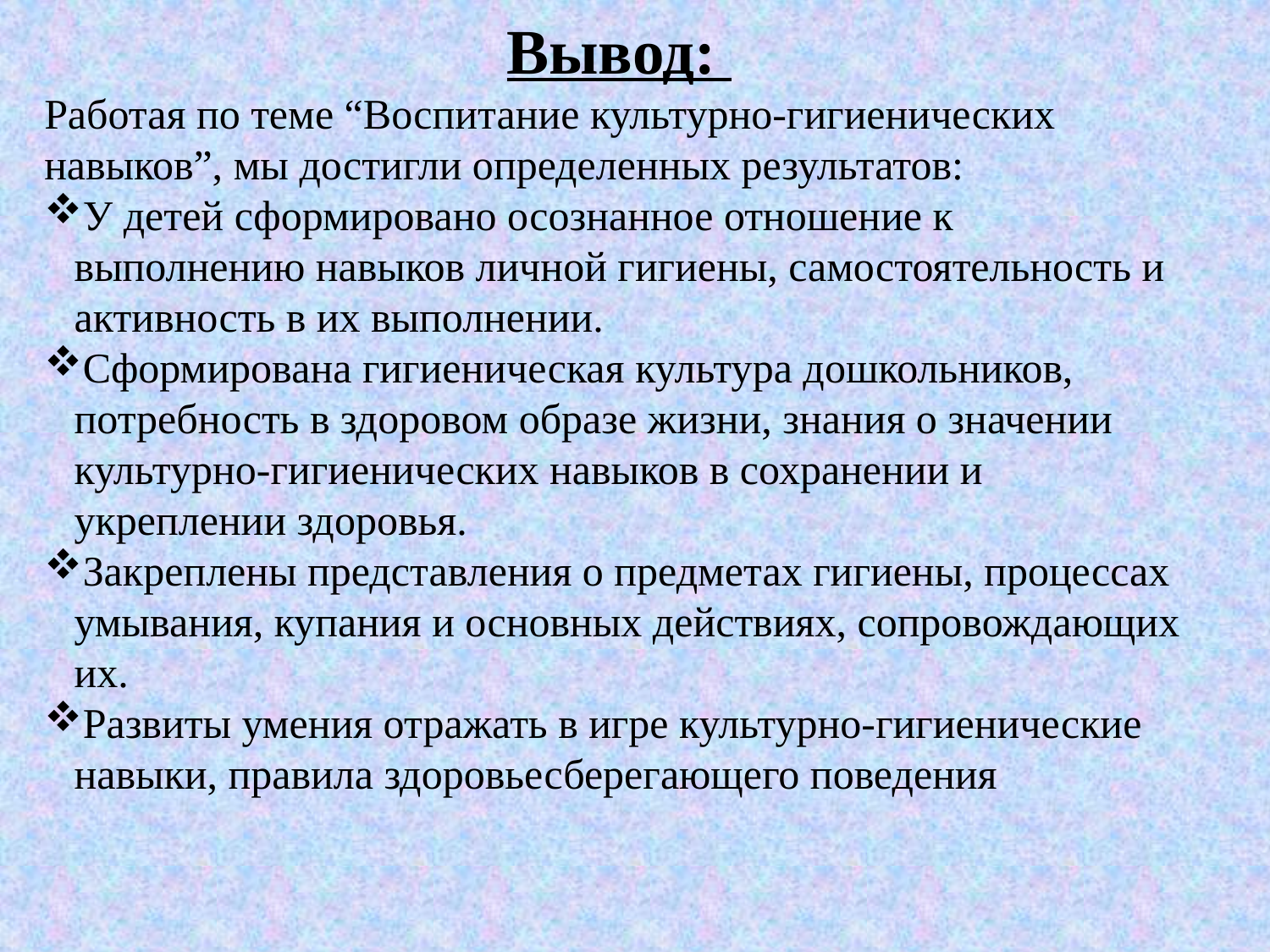

Вывод:
Работая по теме “Воспитание культурно-гигиенических навыков”, мы достигли определенных результатов:
У детей сформировано осознанное отношение к выполнению навыков личной гигиены, самостоятельность и активность в их выполнении.
Сформирована гигиеническая культура дошкольников, потребность в здоровом образе жизни, знания о значении культурно-гигиенических навыков в сохранении и укреплении здоровья.
Закреплены представления о предметах гигиены, процессах умывания, купания и основных действиях, сопровождающих их.
Развиты умения отражать в игре культурно-гигиенические навыки, правила здоровьесберегающего поведения